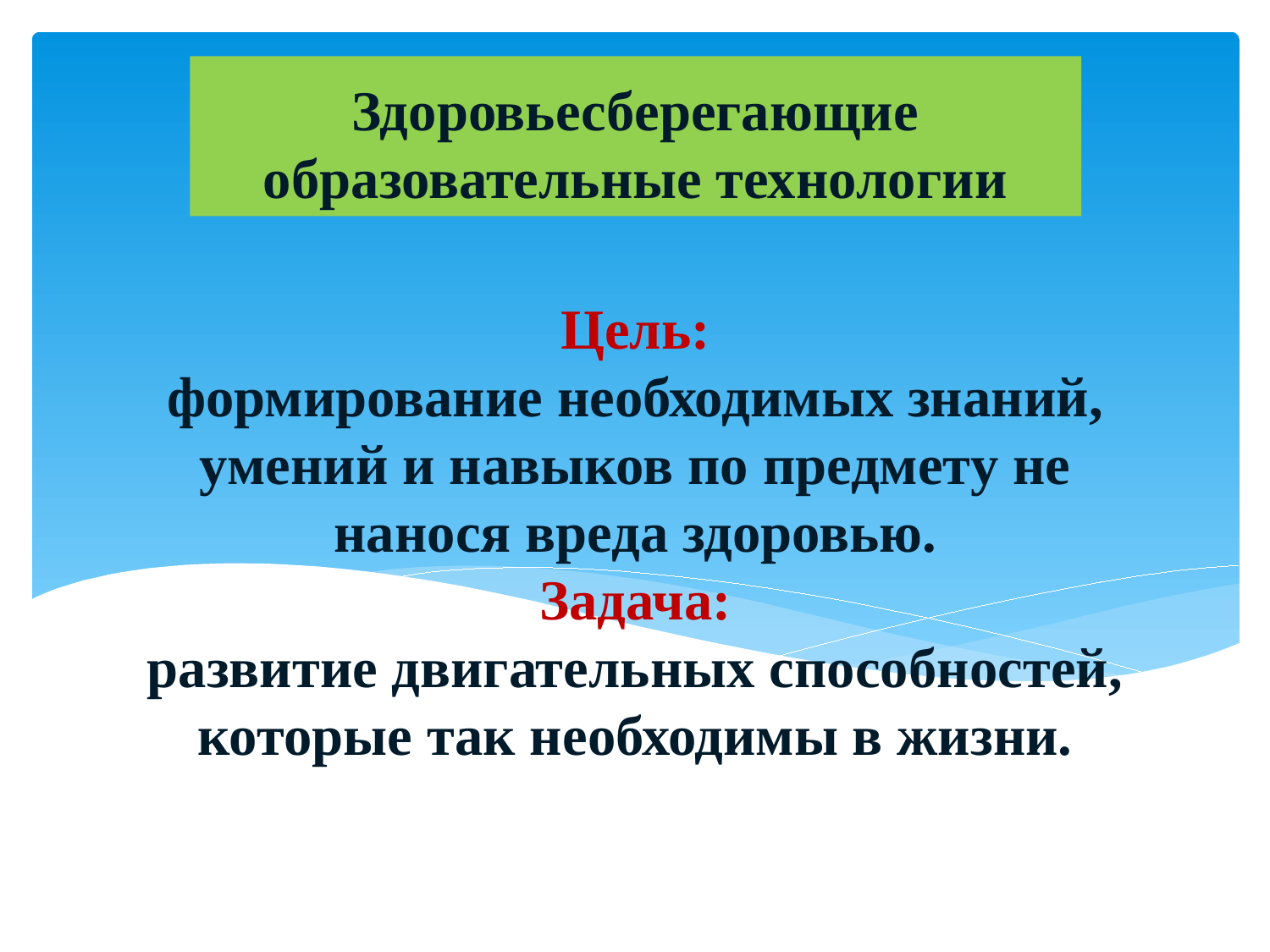

Здоровьесберегающие образовательные технологии
# Цель: формирование необходимых знаний, умений и навыков по предмету не нанося вреда здоровью. Задача: развитие двигательных способностей, которые так необходимы в жизни.